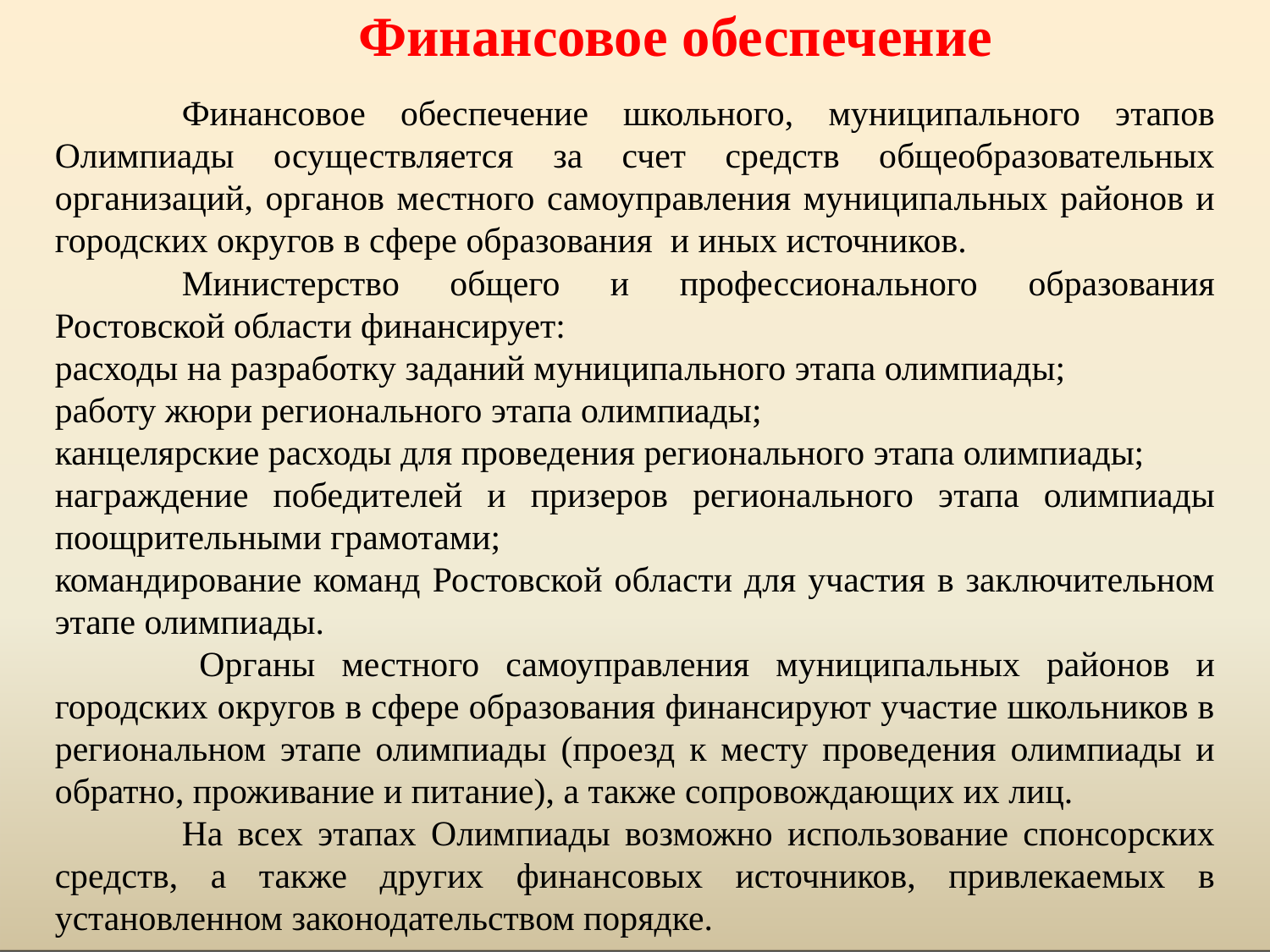

# Финансовое обеспечение
	Финансовое обеспечение школьного, муниципального этапов Олимпиады осуществляется за счет средств общеобразовательных организаций, органов местного самоуправления муниципальных районов и городских округов в сфере образования  и иных источников.
	Министерство общего и профессионального образования Ростовской области финансирует:
расходы на разработку заданий муниципального этапа олимпиады;
работу жюри регионального этапа олимпиады;
канцелярские расходы для проведения регионального этапа олимпиады;
награждение победителей и призеров регионального этапа олимпиады поощрительными грамотами;
командирование команд Ростовской области для участия в заключительном этапе олимпиады.
 	Органы местного самоуправления муниципальных районов и городских округов в сфере образования финансируют участие школьников в региональном этапе олимпиады (проезд к месту проведения олимпиады и обратно, проживание и питание), а также сопровождающих их лиц.
	На всех этапах Олимпиады возможно использование спонсорских средств, а также других финансовых источников, привлекаемых в установленном законодательством порядке.